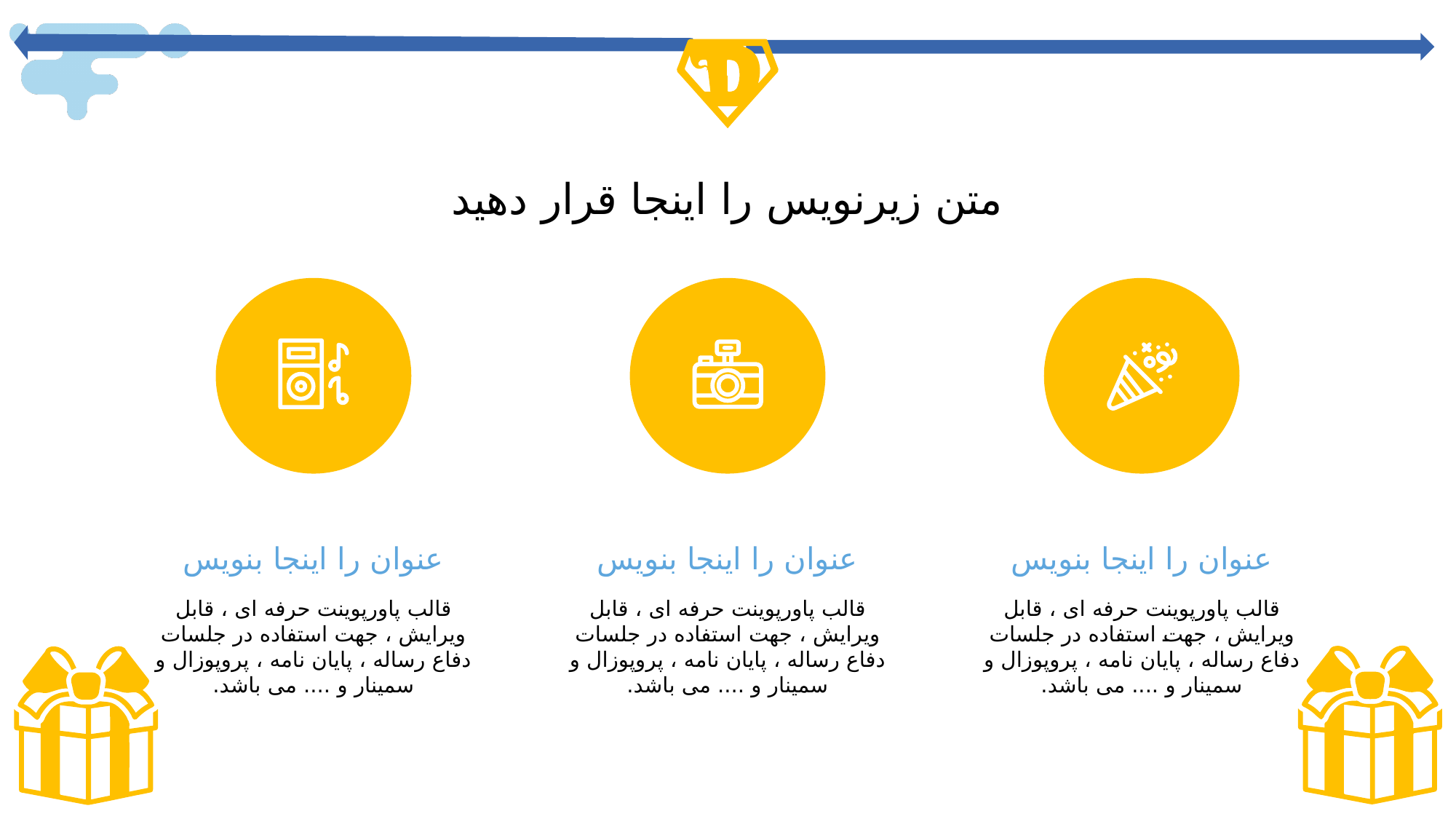

متن زیرنویس را اینجا قرار دهید

عنوان را اینجا بنویس
عنوان را اینجا بنویس
عنوان را اینجا بنویس
قالب پاورپوينت حرفه ای ، قابل ویرایش ، جهت استفاده در جلسات دفاع رساله ، پایان نامه ، پروپوزال و سمینار و .... می باشد.
قالب پاورپوينت حرفه ای ، قابل ویرایش ، جهت استفاده در جلسات دفاع رساله ، پایان نامه ، پروپوزال و سمینار و .... می باشد.
قالب پاورپوينت حرفه ای ، قابل ویرایش ، جهت استفاده در جلسات دفاع رساله ، پایان نامه ، پروپوزال و سمینار و .... می باشد.